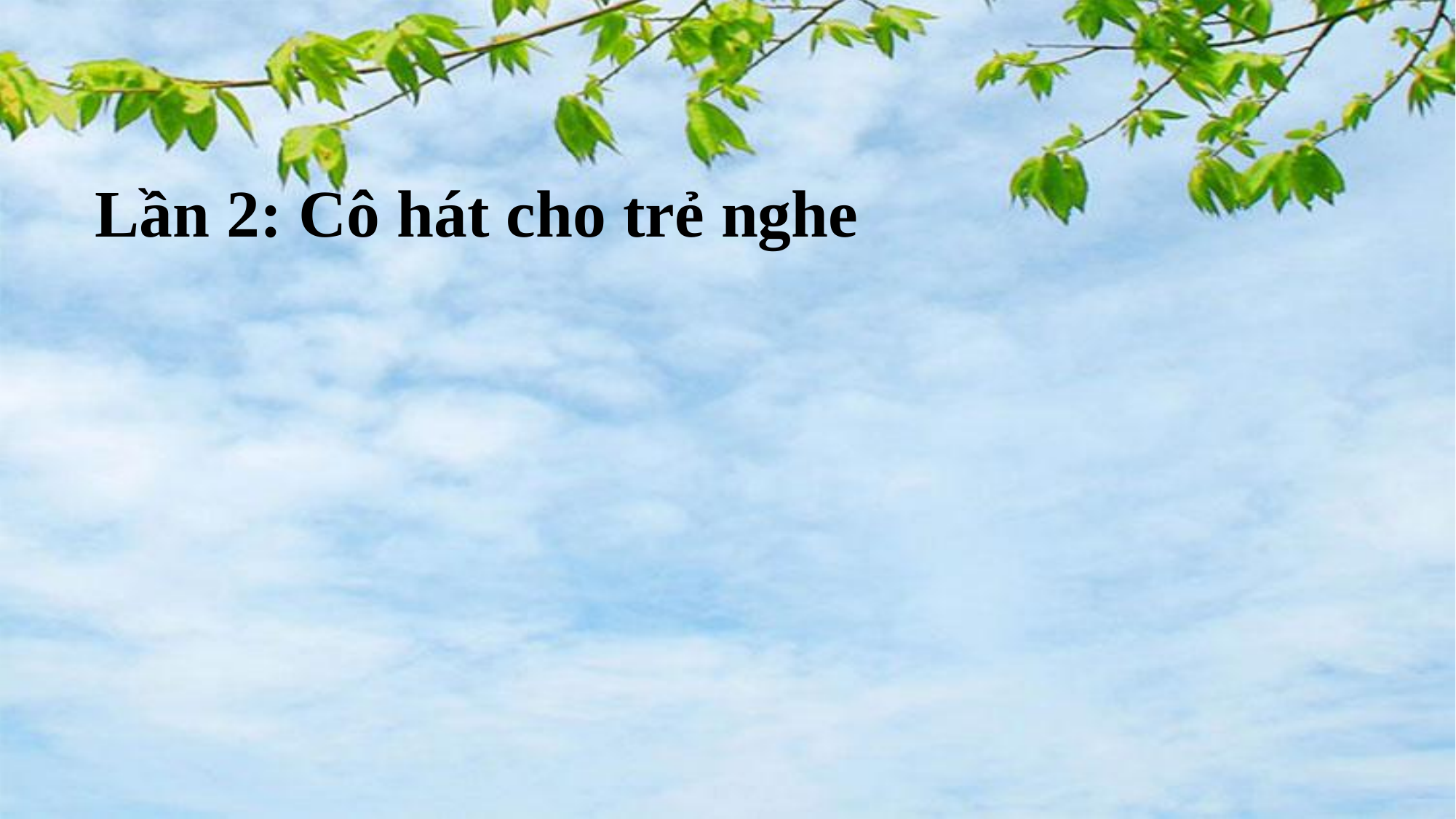

Lần 2: Cô hát cho trẻ nghe